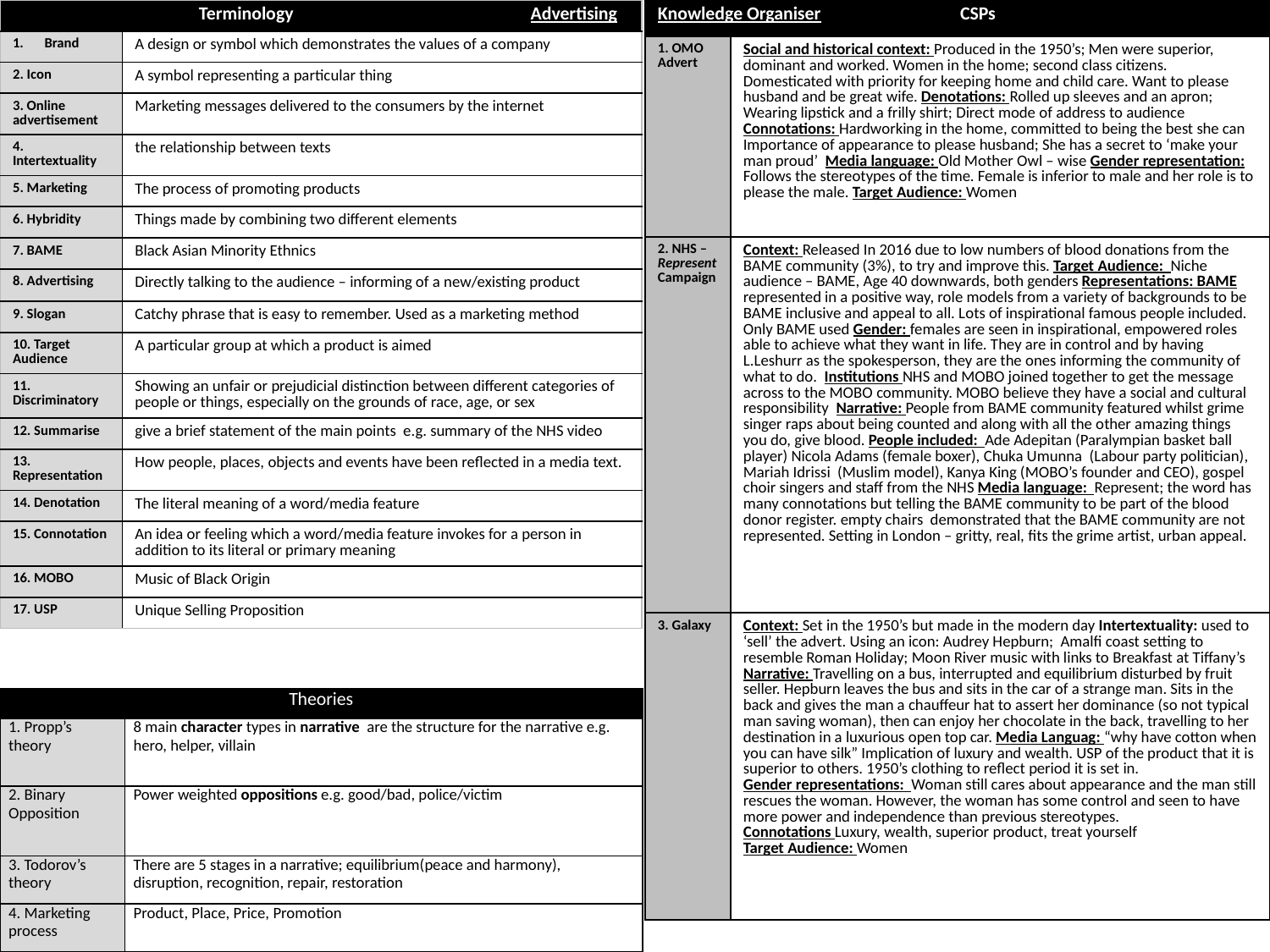

| Terminology Advertising |  |
| --- | --- |
| Brand | A design or symbol which demonstrates the values of a company |
| 2. Icon | A symbol representing a particular thing |
| 3. Online advertisement | Marketing messages delivered to the consumers by the internet |
| 4. Intertextuality | the relationship between texts |
| 5. Marketing | The process of promoting products |
| 6. Hybridity | Things made by combining two different elements |
| 7. BAME | Black Asian Minority Ethnics |
| 8. Advertising | Directly talking to the audience – informing of a new/existing product |
| 9. Slogan | Catchy phrase that is easy to remember. Used as a marketing method |
| 10. Target Audience | A particular group at which a product is aimed |
| 11. Discriminatory | Showing an unfair or prejudicial distinction between different categories of people or things, especially on the grounds of race, age, or sex |
| 12. Summarise | give a brief statement of the main points e.g. summary of the NHS video |
| 13. Representation | How people, places, objects and events have been reflected in a media text. |
| 14. Denotation | The literal meaning of a word/media feature |
| 15. Connotation | An idea or feeling which a word/media feature invokes for a person in addition to its literal or primary meaning |
| 16. MOBO | Music of Black Origin |
| 17. USP | Unique Selling Proposition |
| Knowledge Organiser CSPs |  |
| --- | --- |
| 1. OMO Advert | Social and historical context: Produced in the 1950’s; Men were superior, dominant and worked. Women in the home; second class citizens. Domesticated with priority for keeping home and child care. Want to please husband and be great wife. Denotations: Rolled up sleeves and an apron; Wearing lipstick and a frilly shirt; Direct mode of address to audience Connotations: Hardworking in the home, committed to being the best she can Importance of appearance to please husband; She has a secret to ‘make your man proud’ Media language: Old Mother Owl – wise Gender representation: Follows the stereotypes of the time. Female is inferior to male and her role is to please the male. Target Audience: Women |
| 2. NHS – Represent Campaign | Context: Released In 2016 due to low numbers of blood donations from the BAME community (3%), to try and improve this. Target Audience: Niche audience – BAME, Age 40 downwards, both genders Representations: BAME represented in a positive way, role models from a variety of backgrounds to be BAME inclusive and appeal to all. Lots of inspirational famous people included. Only BAME used Gender: females are seen in inspirational, empowered roles able to achieve what they want in life. They are in control and by having L.Leshurr as the spokesperson, they are the ones informing the community of what to do. Institutions NHS and MOBO joined together to get the message across to the MOBO community. MOBO believe they have a social and cultural responsibility Narrative: People from BAME community featured whilst grime singer raps about being counted and along with all the other amazing things you do, give blood. People included: Ade Adepitan (Paralympian basket ball player) Nicola Adams (female boxer), Chuka Umunna (Labour party politician), Mariah Idrissi (Muslim model), Kanya King (MOBO’s founder and CEO), gospel choir singers and staff from the NHS Media language: Represent; the word has many connotations but telling the BAME community to be part of the blood donor register. empty chairs demonstrated that the BAME community are not represented. Setting in London – gritty, real, fits the grime artist, urban appeal. |
| 3. Galaxy | Context: Set in the 1950’s but made in the modern day Intertextuality: used to ‘sell’ the advert. Using an icon: Audrey Hepburn; Amalfi coast setting to resemble Roman Holiday; Moon River music with links to Breakfast at Tiffany’s Narrative: Travelling on a bus, interrupted and equilibrium disturbed by fruit seller. Hepburn leaves the bus and sits in the car of a strange man. Sits in the back and gives the man a chauffeur hat to assert her dominance (so not typical man saving woman), then can enjoy her chocolate in the back, travelling to her destination in a luxurious open top car. Media Languag: “why have cotton when you can have silk” Implication of luxury and wealth. USP of the product that it is superior to others. 1950’s clothing to reflect period it is set in. Gender representations: Woman still cares about appearance and the man still rescues the woman. However, the woman has some control and seen to have more power and independence than previous stereotypes. Connotations Luxury, wealth, superior product, treat yourself Target Audience: Women |
| Theories |  |
| --- | --- |
| 1. Propp’s theory | 8 main character types in narrative are the structure for the narrative e.g. hero, helper, villain |
| 2. Binary Opposition | Power weighted oppositions e.g. good/bad, police/victim |
| 3. Todorov’s theory | There are 5 stages in a narrative; equilibrium(peace and harmony), disruption, recognition, repair, restoration |
| 4. Marketing process | Product, Place, Price, Promotion |